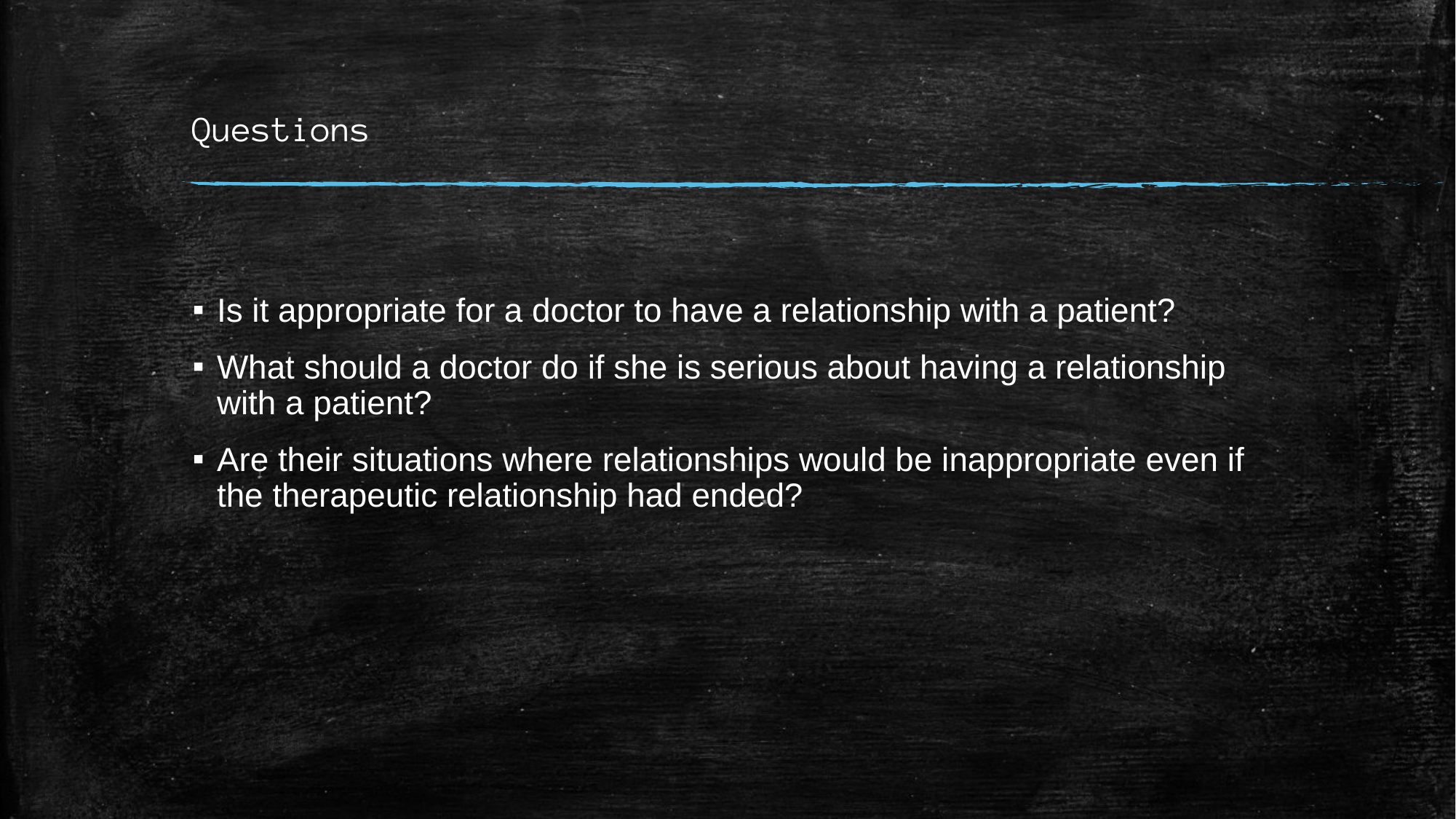

# Questions

Is it appropriate for a doctor to have a relationship with a patient?
What should a doctor do if she is serious about having a relationship with a patient?
Are their situations where relationships would be inappropriate even if the therapeutic relationship had ended?